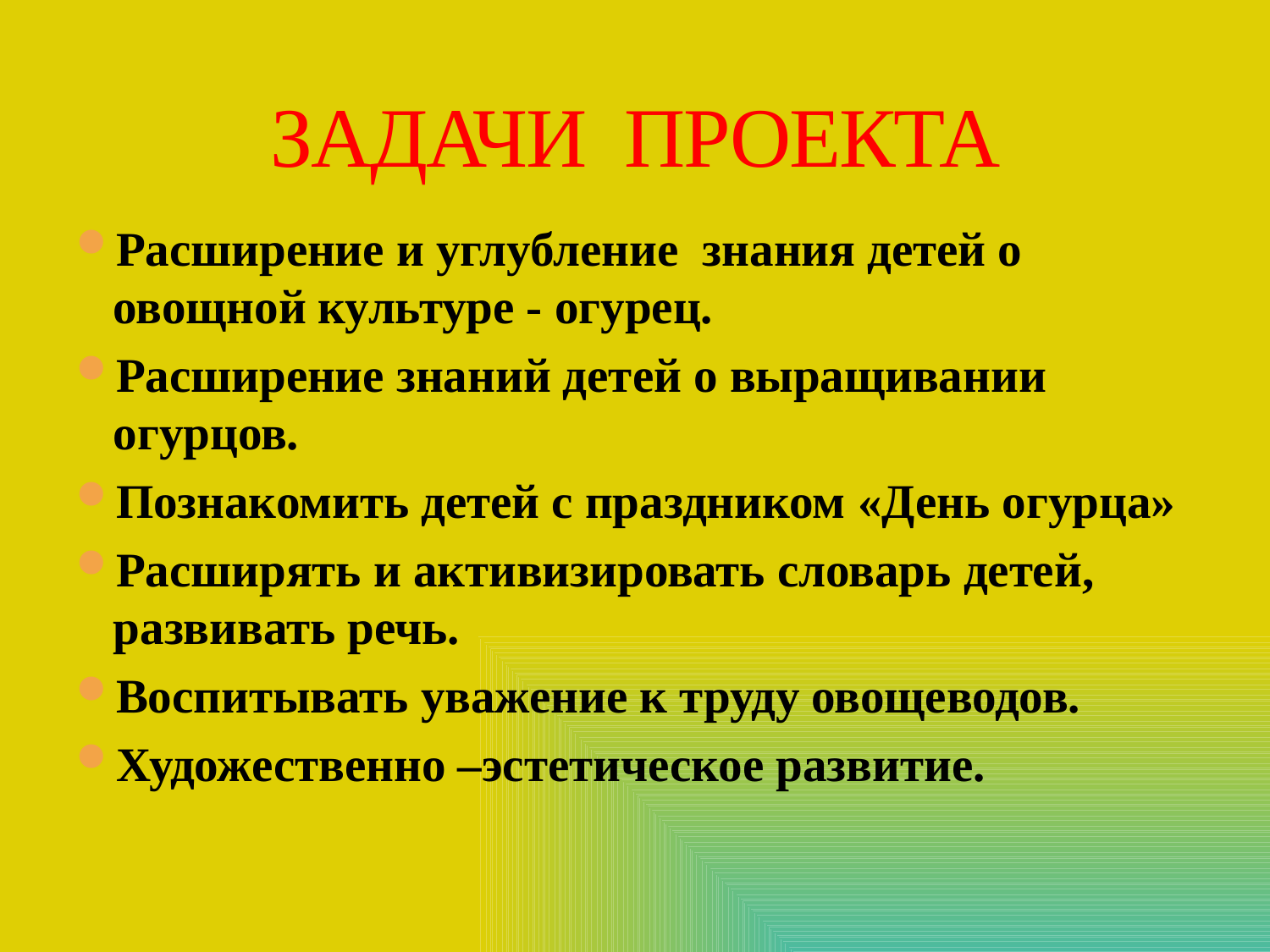

# ЗАДАЧИ  ПРОЕКТА
Расширение и углубление  знания детей о овощной культуре - огурец.
Расширение знаний детей о выращивании огурцов.
Познакомить детей с праздником «День огурца»
Расширять и активизировать словарь детей, развивать речь.
Воспитывать уважение к труду овощеводов.
Художественно –эстетическое развитие.